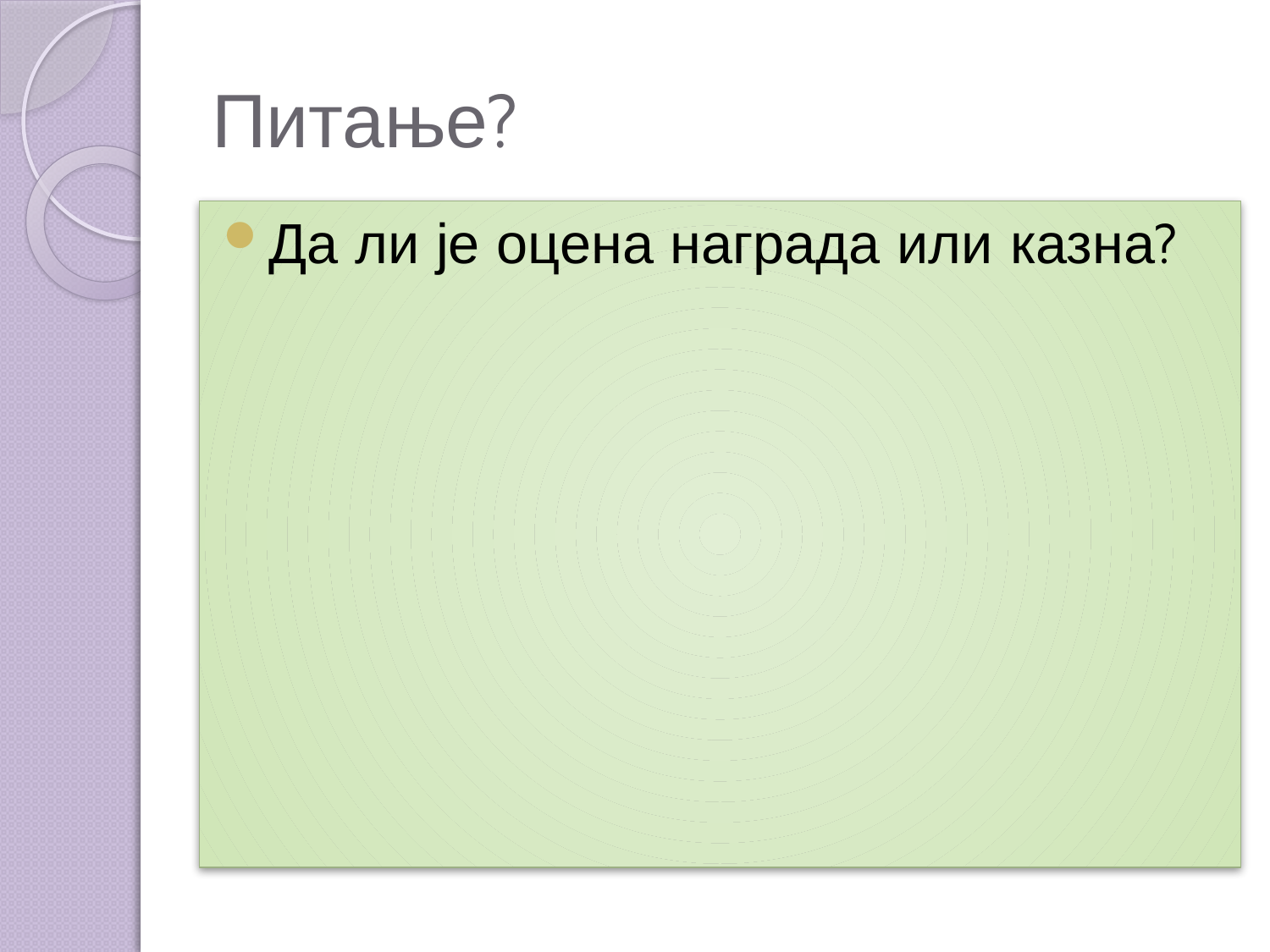

# Питање?
Да ли је оцена награда или казна?